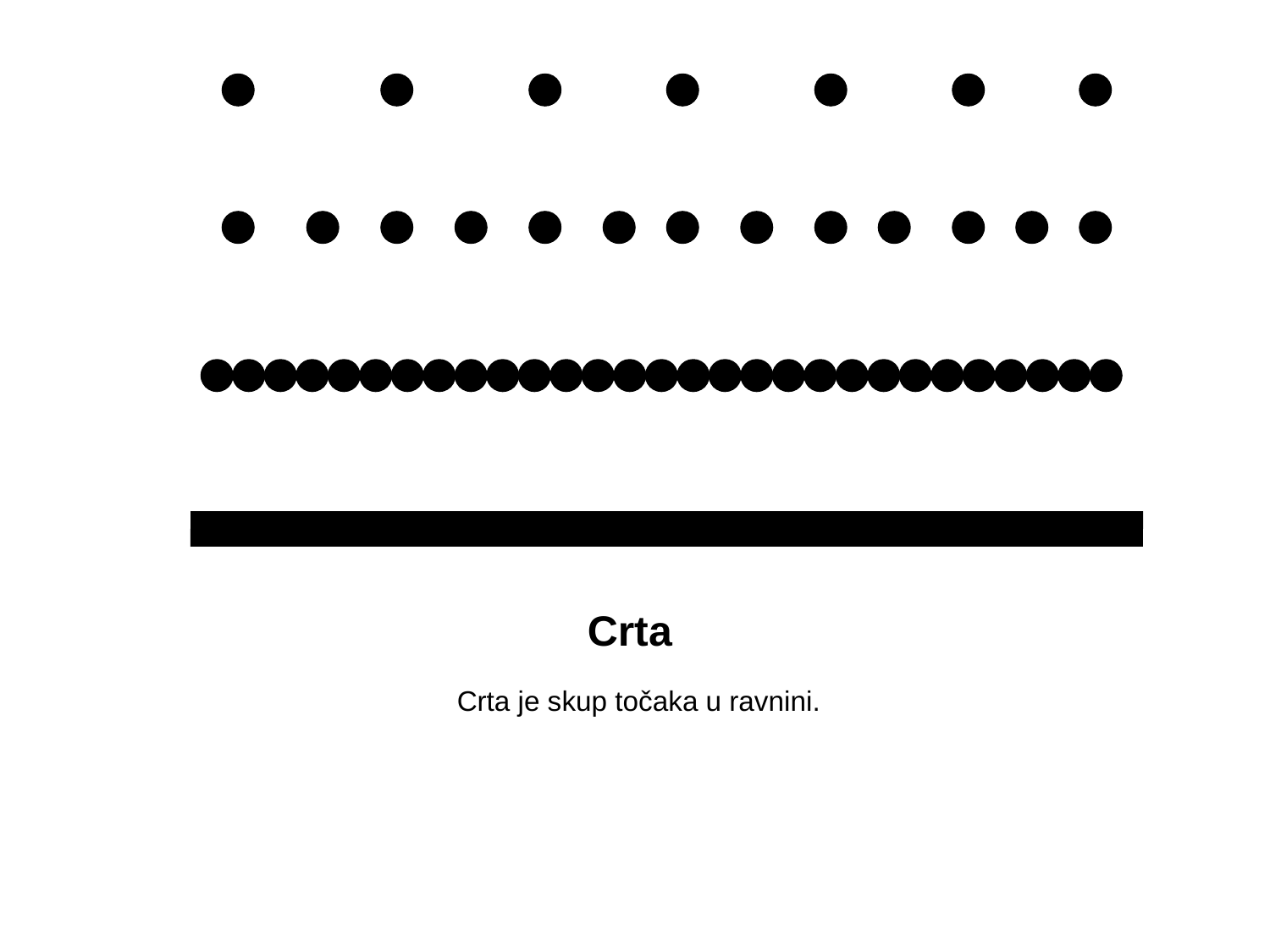

Crta
Crta je skup točaka u ravnini.